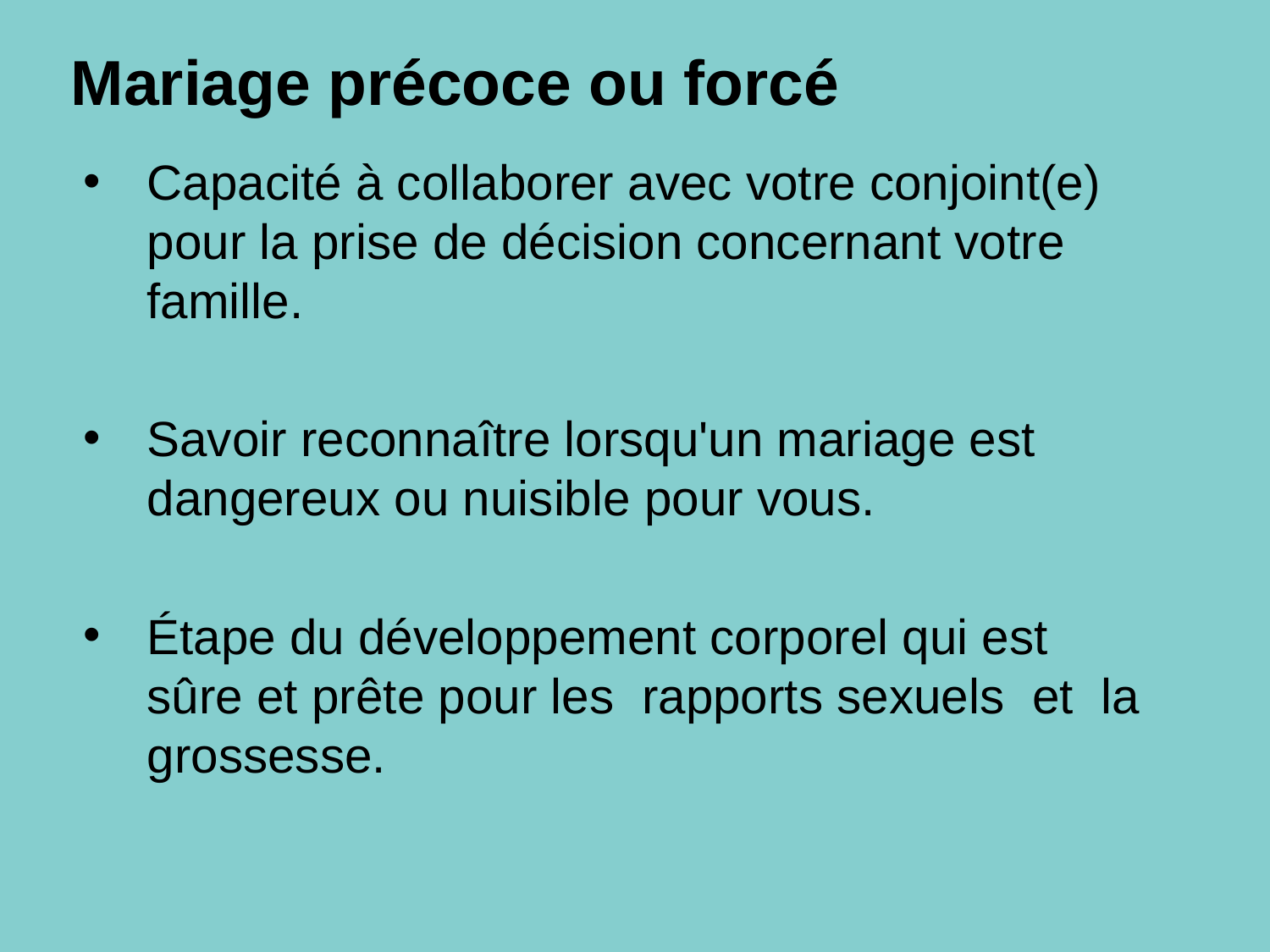

Mariage précoce ou forcé
Capacité à collaborer avec votre conjoint(e) pour la prise de décision concernant votre famille.

Savoir reconnaître lorsqu'un mariage est dangereux ou nuisible pour vous.

Étape du développement corporel qui est sûre et prête pour les  rapports sexuels  et  la grossesse.